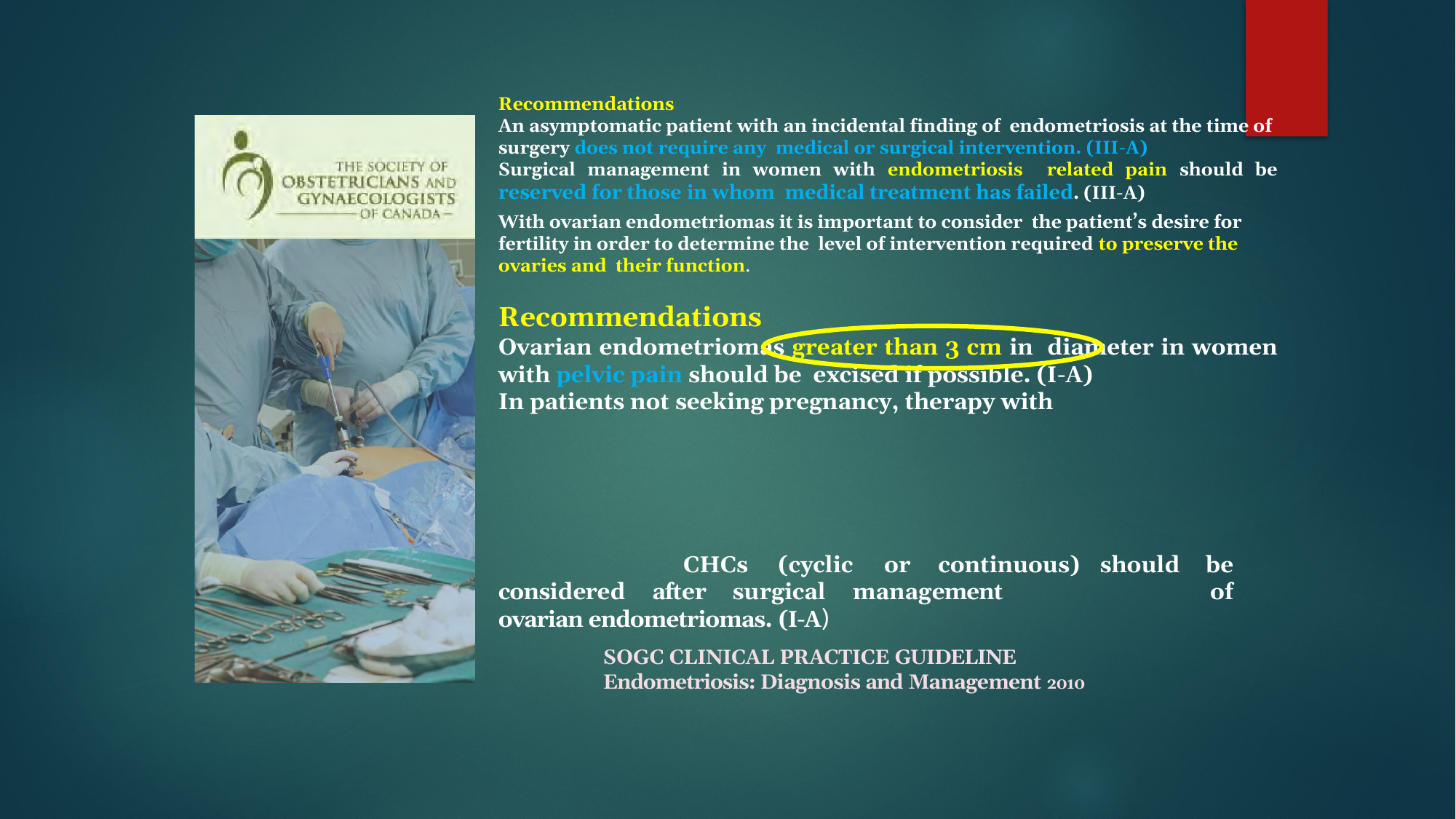

Recommendations
An asymptomatic patient with an incidental finding of  endometriosis at the time of surgery does not require any  medical or surgical intervention. (III-A)
Surgical management in women with endometriosis  related pain should be reserved for those in whom  medical treatment has failed. (III-A)
With ovarian endometriomas it is important to consider  the patient’s desire for fertility in order to determine the  level of intervention required to preserve the ovaries and  their function.

Recommendations
Ovarian endometriomas greater than 3 cm in  diameter in women with pelvic pain should be  excised if possible. (I-A)
In patients not seeking pregnancy, therapy with

CHCs	(cyclic	or	continuous)	should	be
of
considered	after	surgical	management
ovarian endometriomas. (I-A)
SOGC CLINICAL PRACTICE GUIDELINE
Endometriosis: Diagnosis and Management 2010